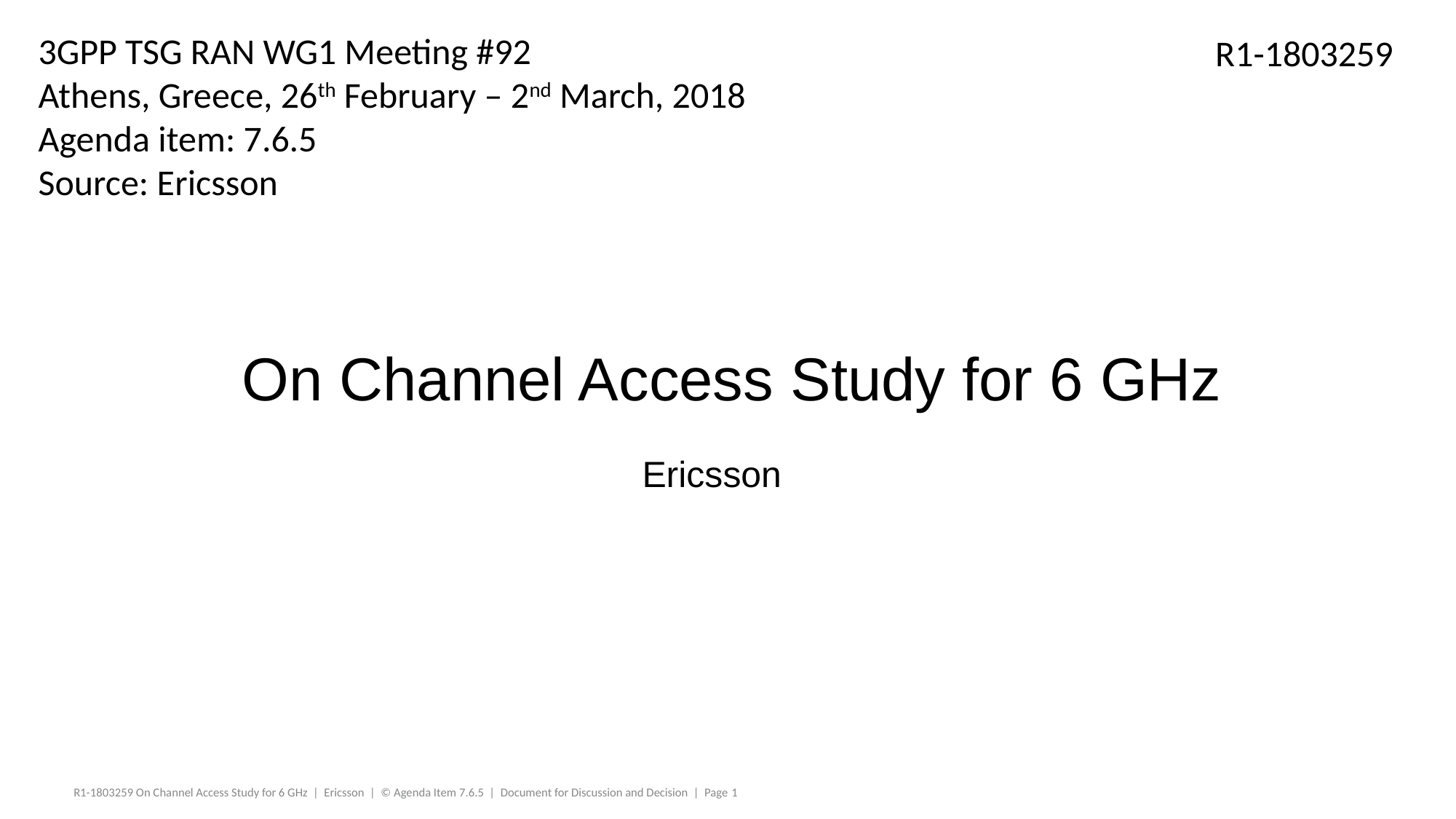

3GPP TSG RAN WG1 Meeting #92
Athens, Greece, 26th February – 2nd March, 2018
Agenda item: 7.6.5
Source: Ericsson
R1-1803259
# On Channel Access Study for 6 GHz
Ericsson